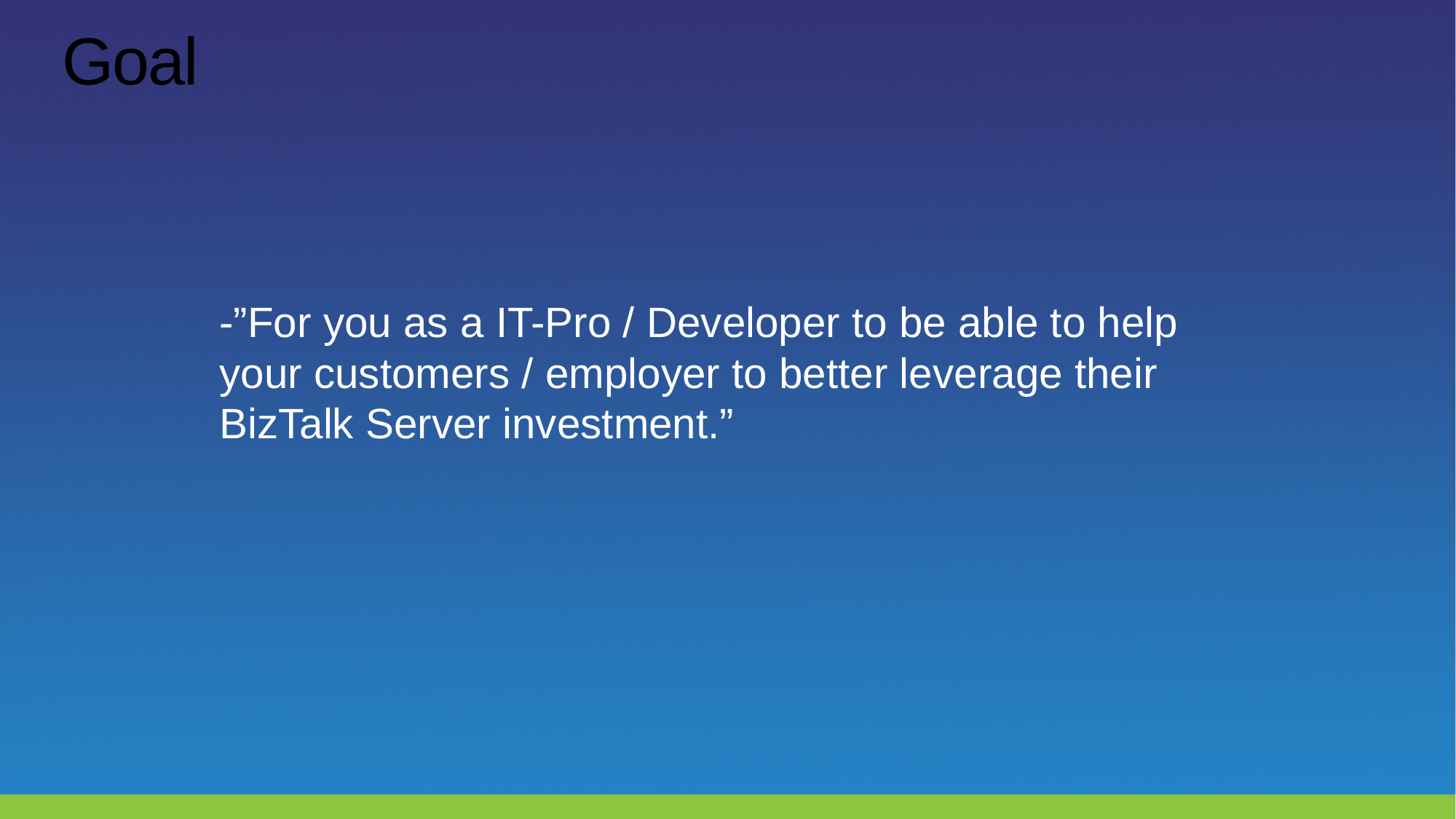

# Goal
-”For you as a IT-Pro / Developer to be able to help your customers / employer to better leverage their BizTalk Server investment.”